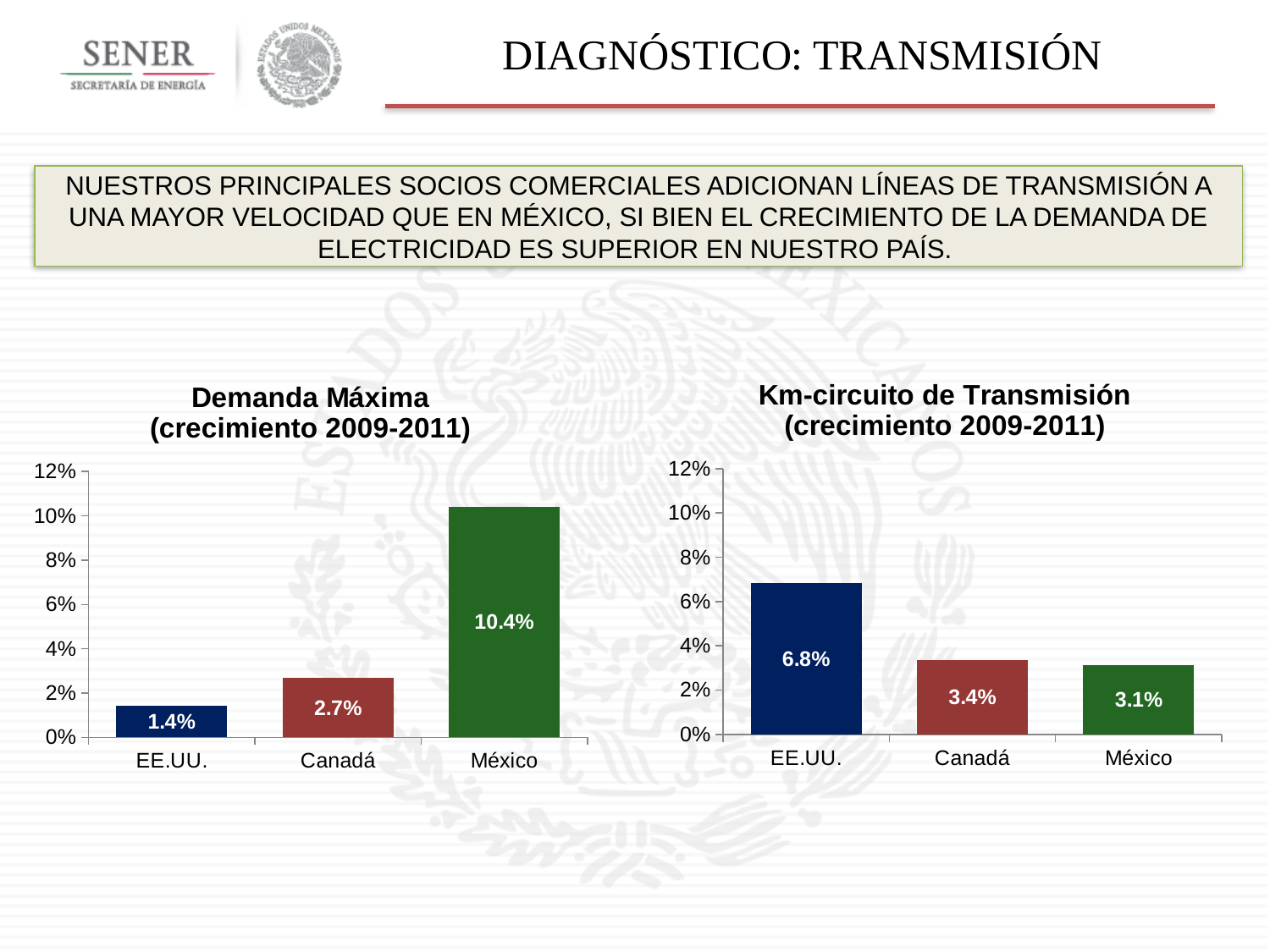

# Diagnóstico: Transmisión
Nuestros principales socios comerciales adicionan líneas de transmisión a una mayor velocidad que en México, si bien el crecimiento de la demanda de electricidad es superior en nuestro país.

### Chart: Km-circuito de Transmisión (crecimiento 2009-2011)

| Category |  |
|---|---|
| EE.UU. | 0.0683096932542227 |
| Canadá | 0.0335167838122958 |
| México | 0.0312190886668895 |

### Chart: Demanda Máxima
(crecimiento 2009-2011)

| Category |  |
|---|---|
| EE.UU. | 0.0143837085794714 |
| Canadá | 0.0266521975040694 |
| México | 0.104224884486623 |